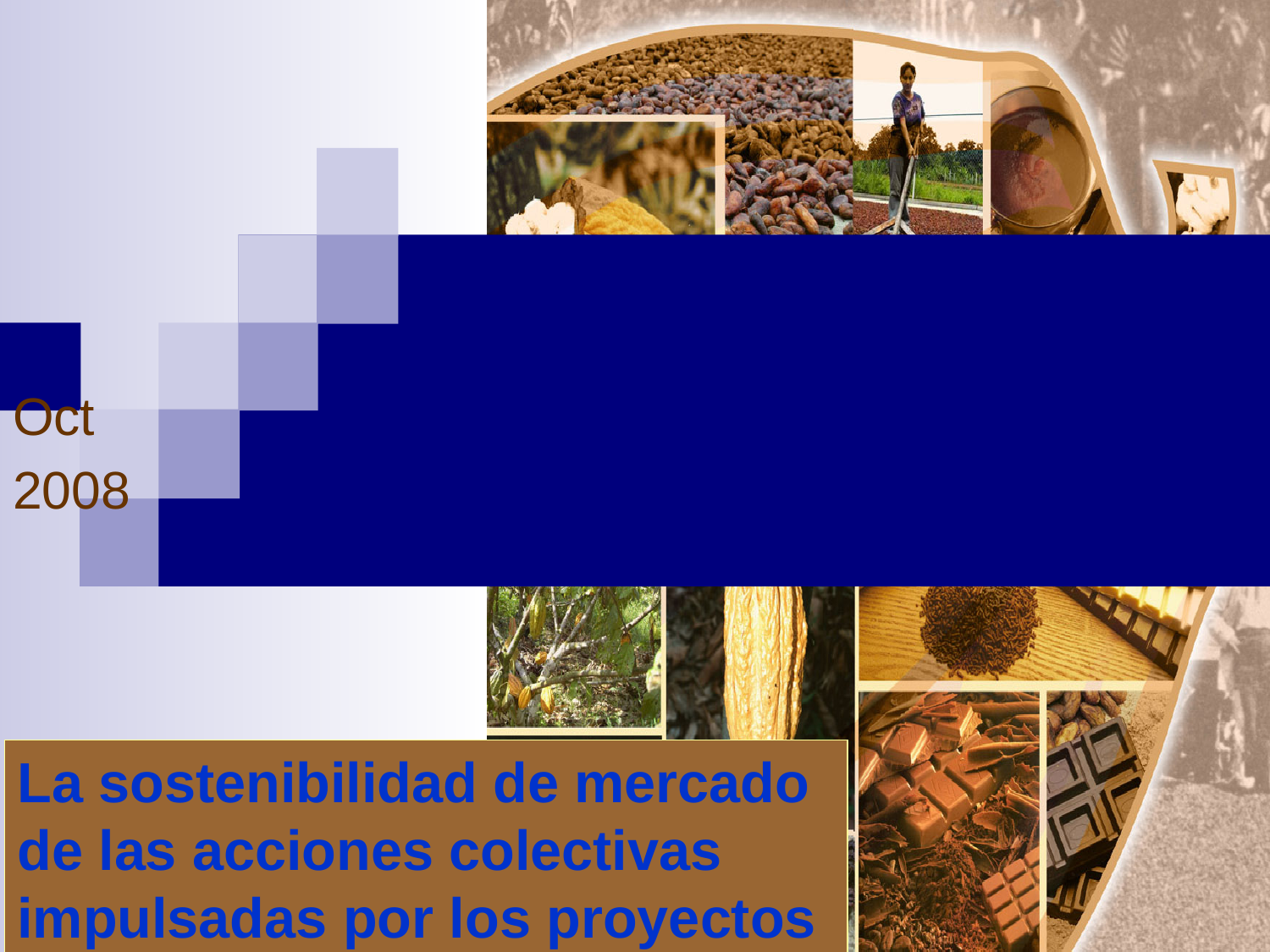

Oct
2008
La sostenibilidad de mercado de las acciones colectivas impulsadas por los proyectos